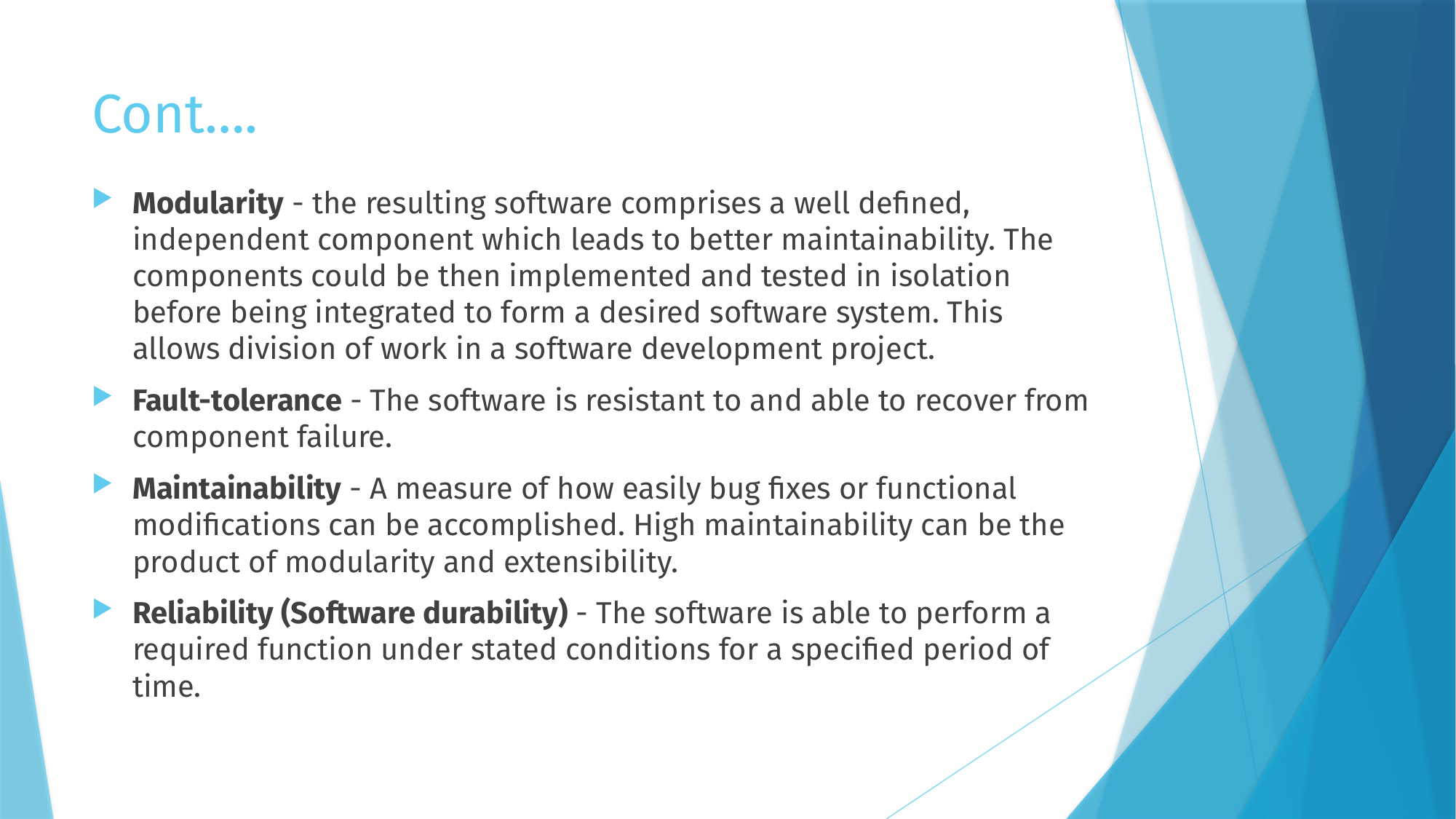

# Cont….
Modularity - the resulting software comprises a well defined, independent component which leads to better maintainability. The components could be then implemented and tested in isolation before being integrated to form a desired software system. This allows division of work in a software development project.
Fault-tolerance - The software is resistant to and able to recover from component failure.
Maintainability - A measure of how easily bug fixes or functional modifications can be accomplished. High maintainability can be the product of modularity and extensibility.
Reliability (Software durability) - The software is able to perform a required function under stated conditions for a specified period of time.